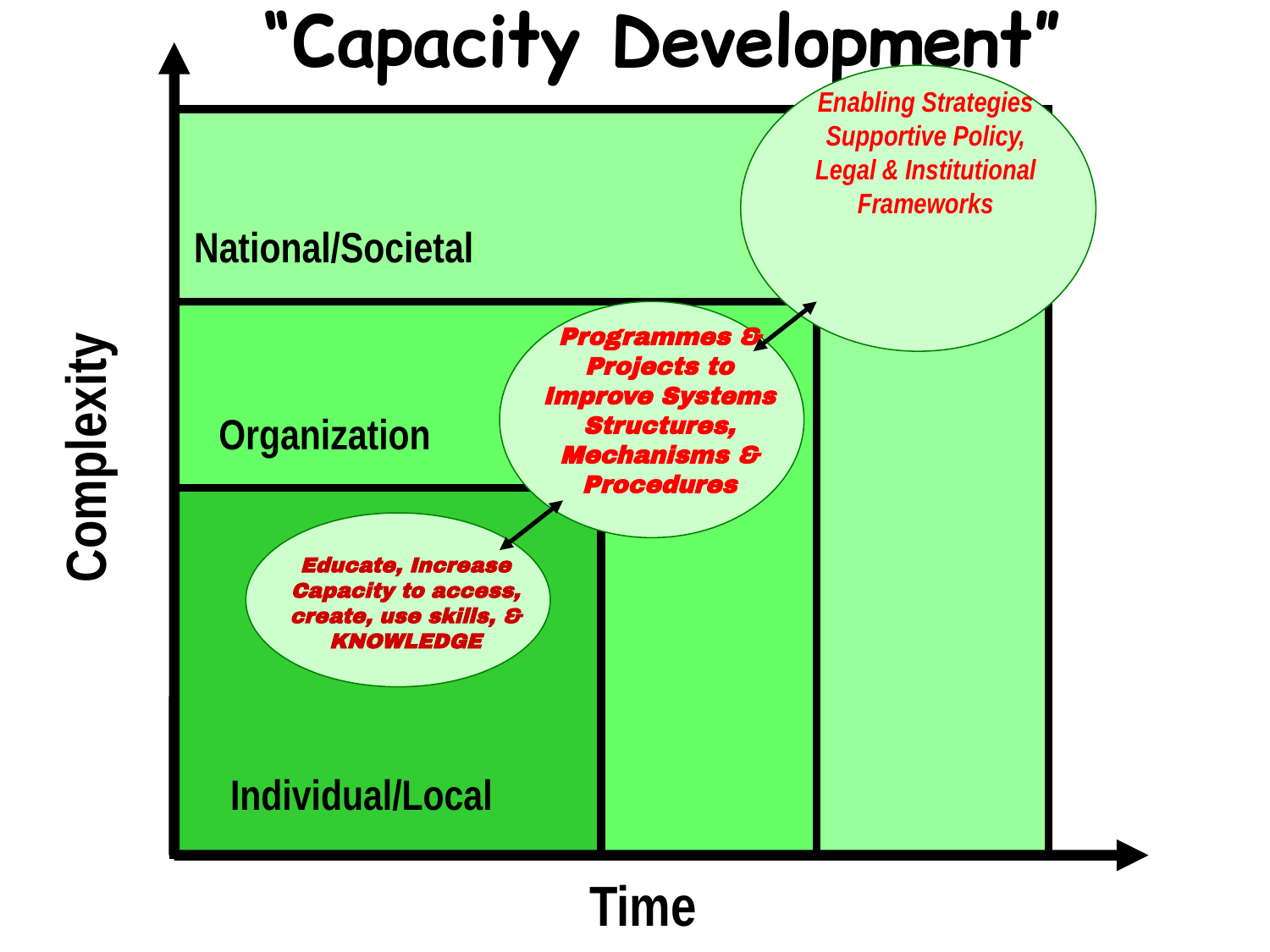

# “Capacity Development”

Enabling Strategies Supportive Policy, Legal & Institutional Frameworks

	National/Societal

Programmes & Projects to Improve Systems Structures, Mechanisms & Procedures

Organization
Complexity

Educate, Increase Capacity to access, create, use skills, & KNOWLEDGE
	Individual/Local

Time